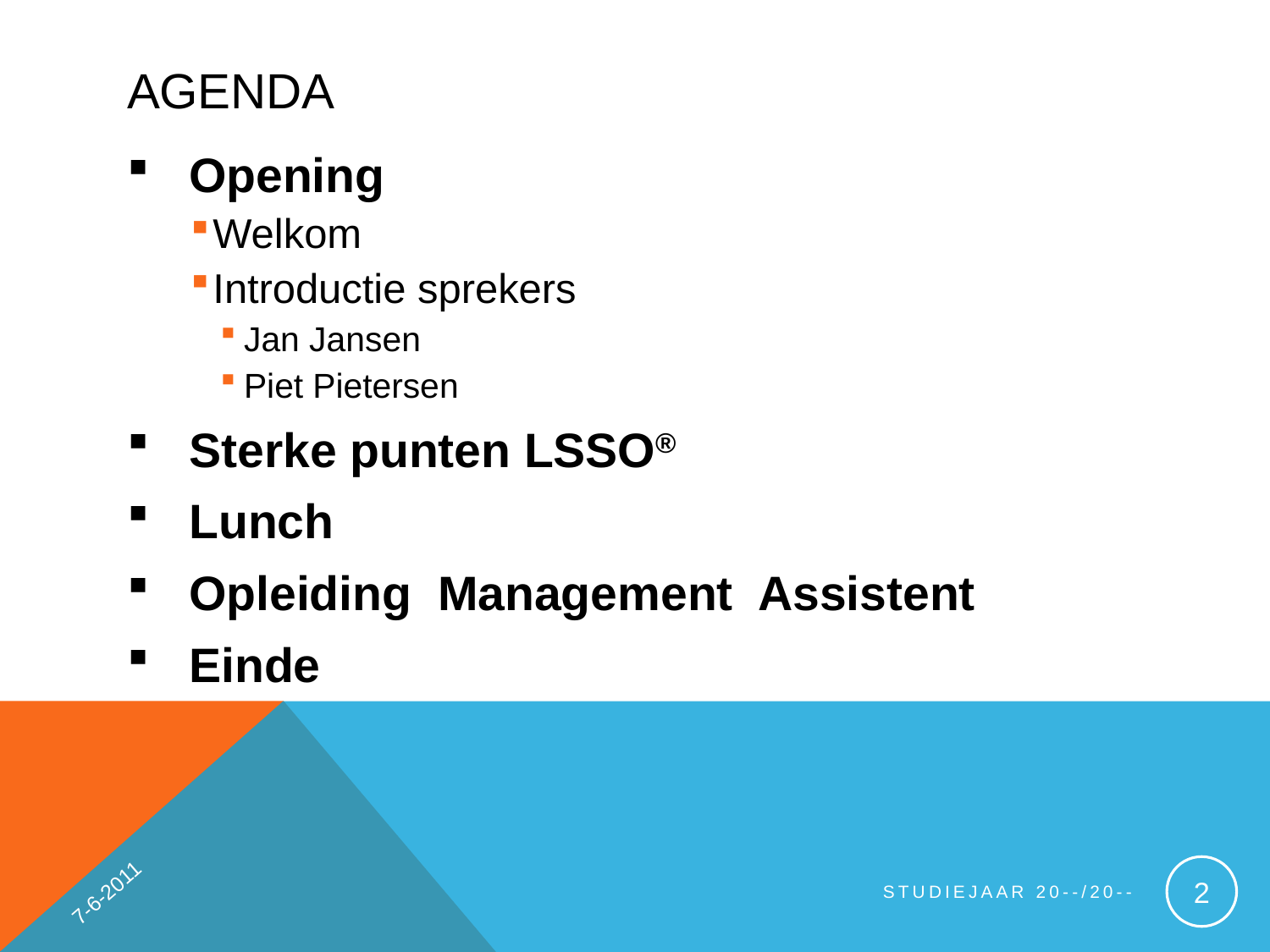

# Agenda
Opening
Welkom
Introductie sprekers
Jan Jansen
Piet Pietersen
Sterke punten LSSO®
Lunch
Opleiding  Management  Assistent
Einde

7-6-2011
2
Studiejaar 20--/20--